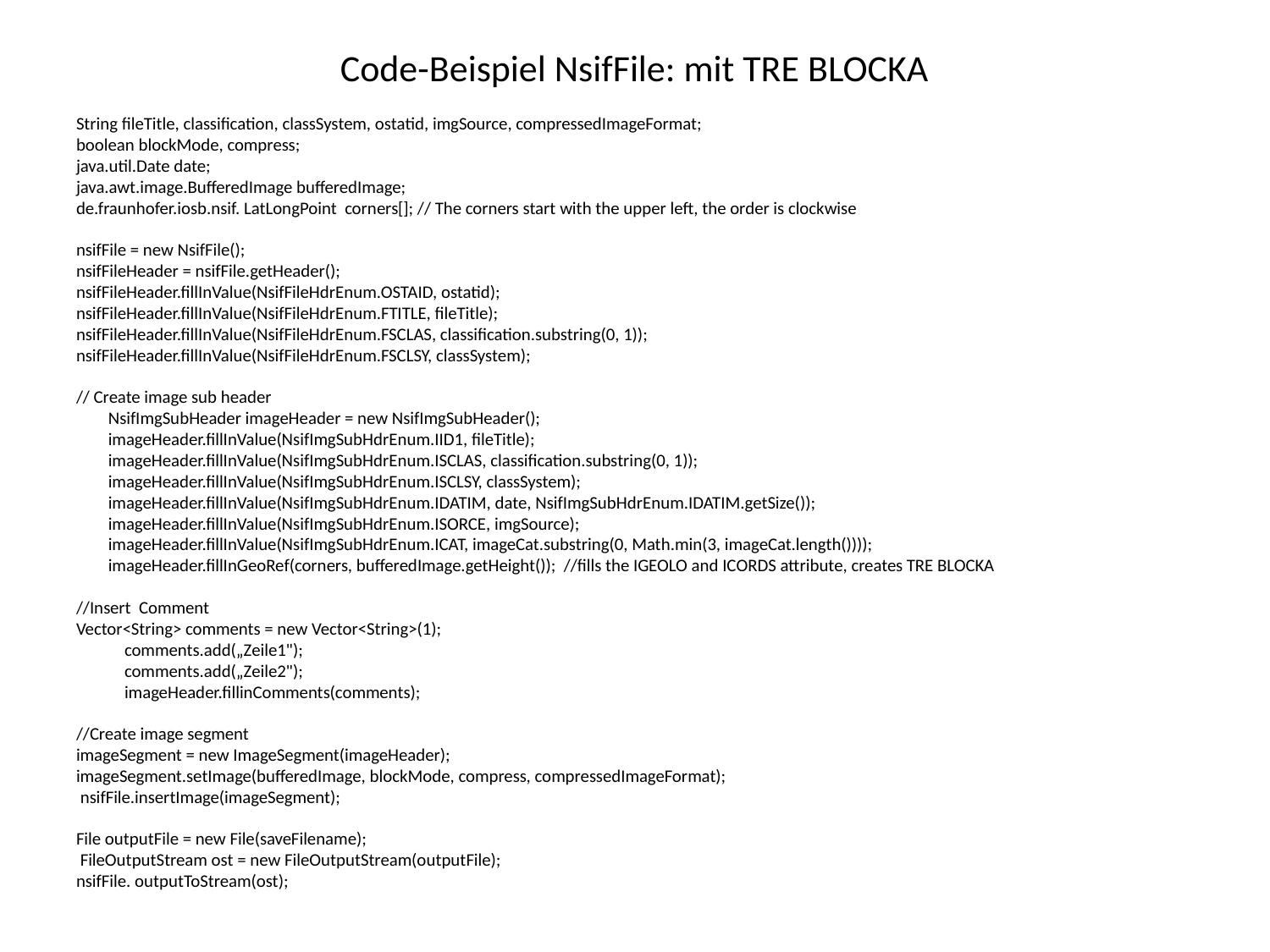

# Code-Beispiel NsifFile: mit TRE BLOCKA
String fileTitle, classification, classSystem, ostatid, imgSource, compressedImageFormat;
boolean blockMode, compress;
java.util.Date date;
java.awt.image.BufferedImage bufferedImage;
de.fraunhofer.iosb.nsif. LatLongPoint  corners[]; // The corners start with the upper left, the order is clockwise

nsifFile = new NsifFile();
nsifFileHeader = nsifFile.getHeader();
nsifFileHeader.fillInValue(NsifFileHdrEnum.OSTAID, ostatid);
nsifFileHeader.fillInValue(NsifFileHdrEnum.FTITLE, fileTitle);
nsifFileHeader.fillInValue(NsifFileHdrEnum.FSCLAS, classification.substring(0, 1));
nsifFileHeader.fillInValue(NsifFileHdrEnum.FSCLSY, classSystem);

// Create image sub header
        NsifImgSubHeader imageHeader = new NsifImgSubHeader();
        imageHeader.fillInValue(NsifImgSubHdrEnum.IID1, fileTitle);
        imageHeader.fillInValue(NsifImgSubHdrEnum.ISCLAS, classification.substring(0, 1));
        imageHeader.fillInValue(NsifImgSubHdrEnum.ISCLSY, classSystem);
        imageHeader.fillInValue(NsifImgSubHdrEnum.IDATIM, date, NsifImgSubHdrEnum.IDATIM.getSize());
        imageHeader.fillInValue(NsifImgSubHdrEnum.ISORCE, imgSource);
        imageHeader.fillInValue(NsifImgSubHdrEnum.ICAT, imageCat.substring(0, Math.min(3, imageCat.length())));
        imageHeader.fillInGeoRef(corners, bufferedImage.getHeight());  //fills the IGEOLO and ICORDS attribute, creates TRE BLOCKA

//Insert  Comment
Vector<String> comments = new Vector<String>(1);
            comments.add(„Zeile1");
            comments.add(„Zeile2");
            imageHeader.fillinComments(comments);

//Create image segment
imageSegment = new ImageSegment(imageHeader);
imageSegment.setImage(bufferedImage, blockMode, compress, compressedImageFormat);
 nsifFile.insertImage(imageSegment);

File outputFile = new File(saveFilename);
 FileOutputStream ost = new FileOutputStream(outputFile);
nsifFile. outputToStream(ost);